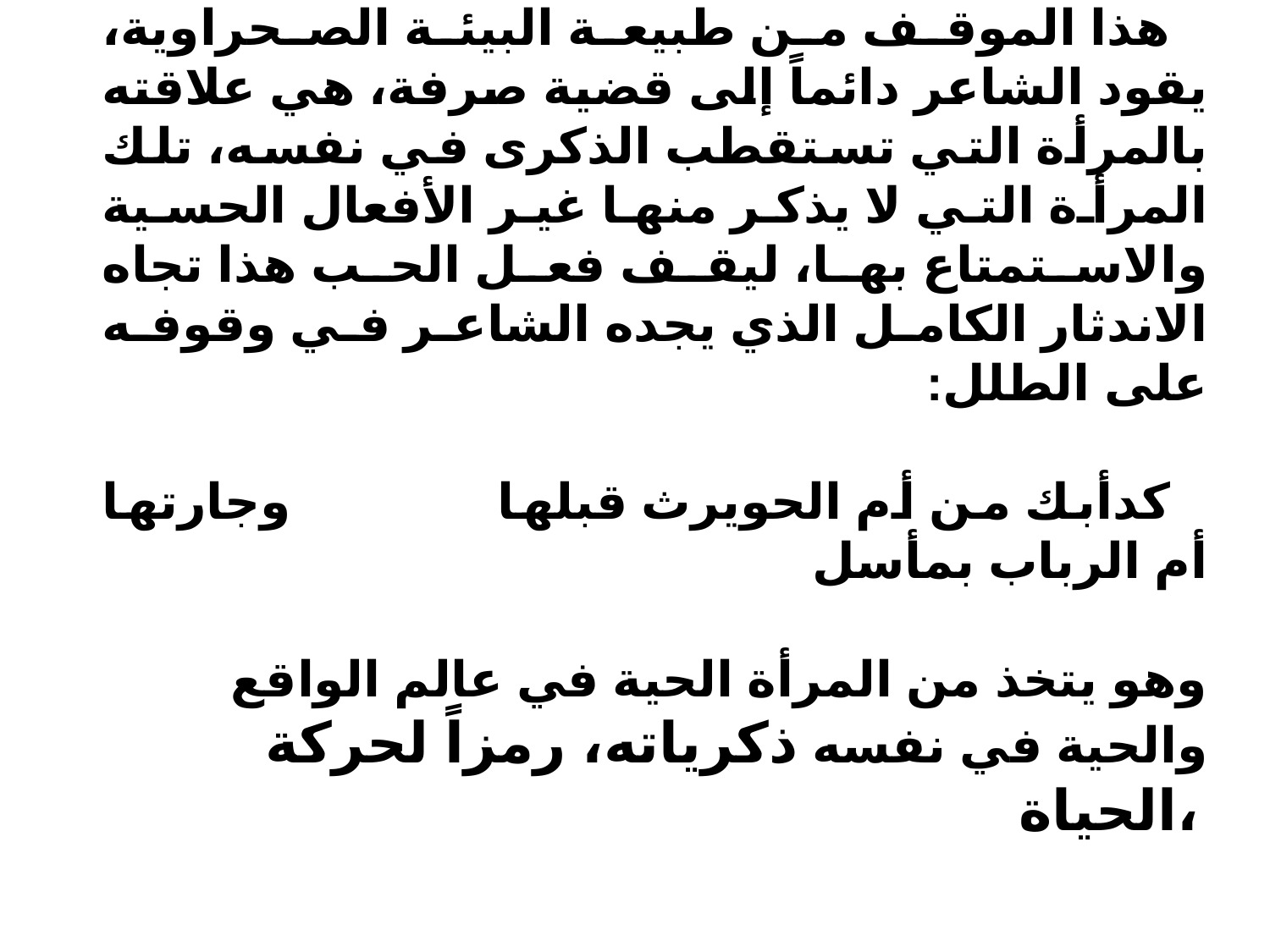

هذا الموقف من طبيعة البيئة الصحراوية، يقود الشاعر دائماً إلى قضية صرفة، هي علاقته بالمرأة التي تستقطب الذكرى في نفسه، تلك المرأة التي لا يذكر منها غير الأفعال الحسية والاستمتاع بها، ليقف فعل الحب هذا تجاه الاندثار الكامل الذي يجده الشاعر في وقوفه على الطلل:

كدأبك من أم الحويرث قبلها               وجارتها أم الرباب بمأسل

وهو يتخذ من المرأة الحية في عالم الواقع والحية في نفسه ذكرياته، رمزاً لحركة  الحياة،